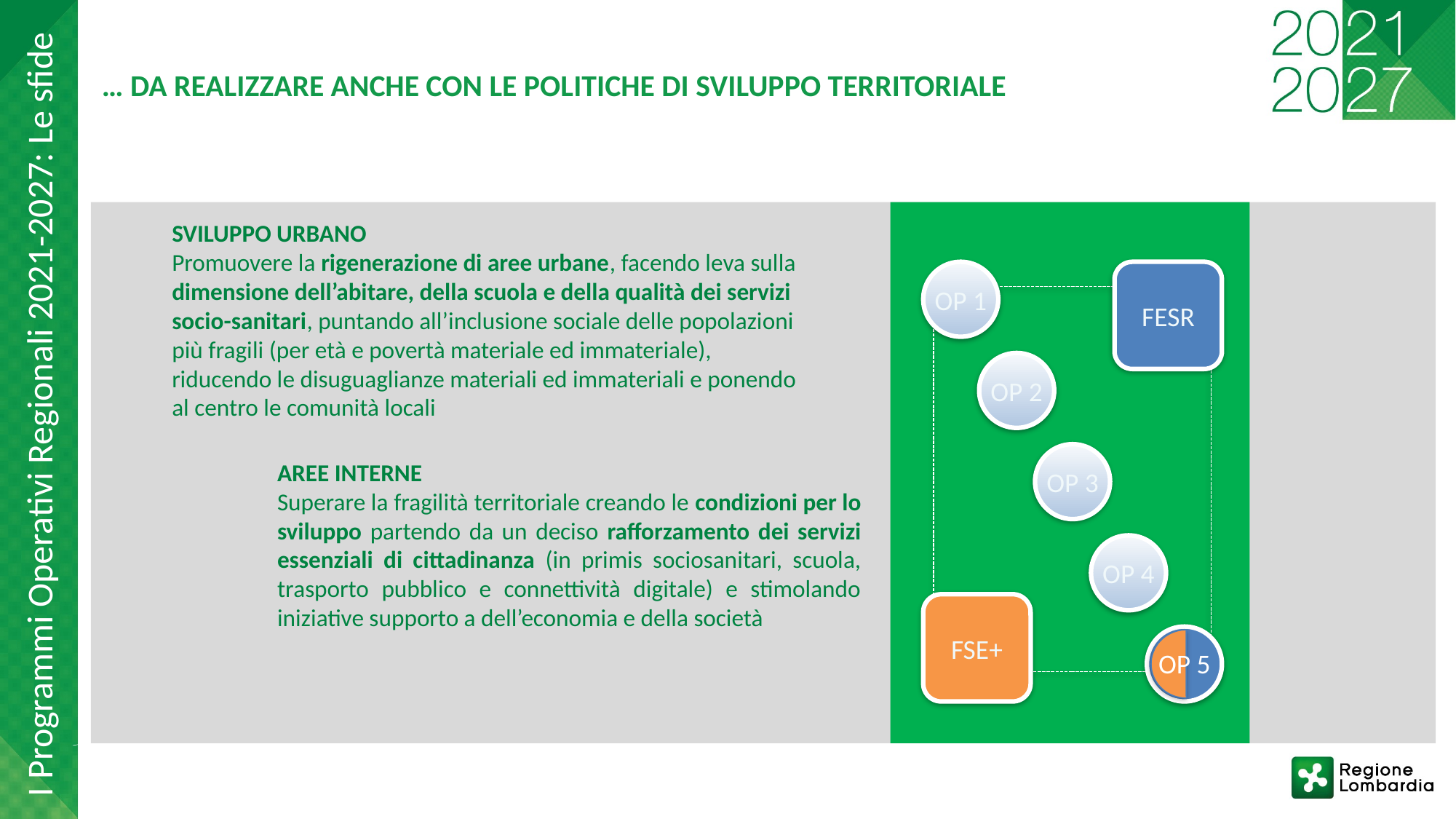

# … DA REALIZZARE ANCHE CON LE POLITICHE DI SVILUPPO TERRITORIALE

SVILUPPO URBANO
Promuovere la rigenerazione di aree urbane, facendo leva sulla dimensione dell’abitare, della scuola e della qualità dei servizi socio-sanitari, puntando all’inclusione sociale delle popolazioni più fragili (per età e povertà materiale ed immateriale), riducendo le disuguaglianze materiali ed immateriali e ponendo al centro le comunità locali

OP 1
FESR

OP 2
I Programmi Operativi Regionali 2021-2027: Le sfide
AREE INTERNE
Superare la fragilità territoriale creando le condizioni per lo sviluppo partendo da un deciso rafforzamento dei servizi essenziali di cittadinanza (in primis sociosanitari, scuola, trasporto pubblico e connettività digitale) e stimolando iniziative supporto a dell’economia e della società

OP 3
OP 4
FSE+

OP 5